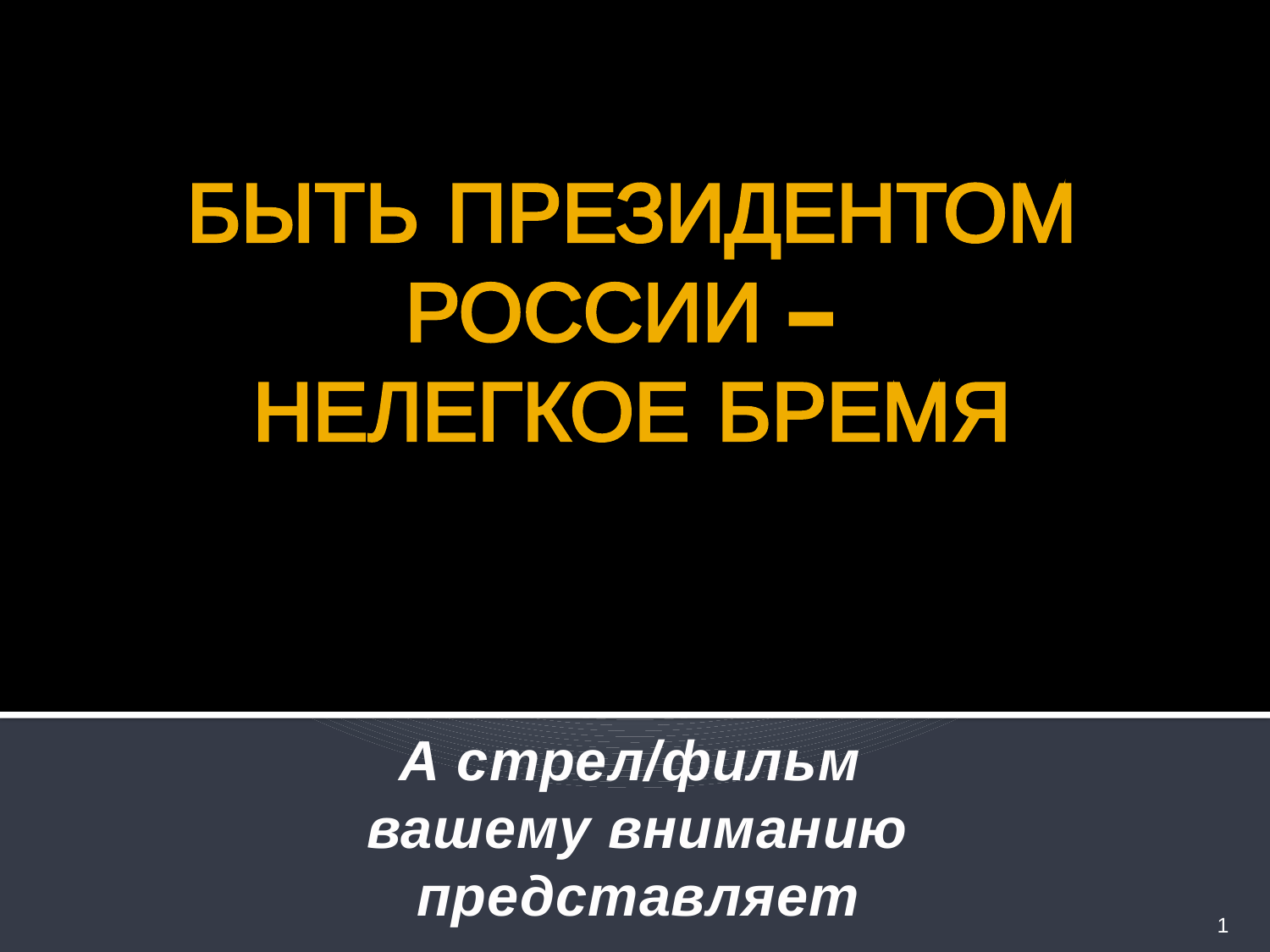

# Быть президентом России – нелегкое бремя
А стрел/фильм
вашему вниманию представляет
1